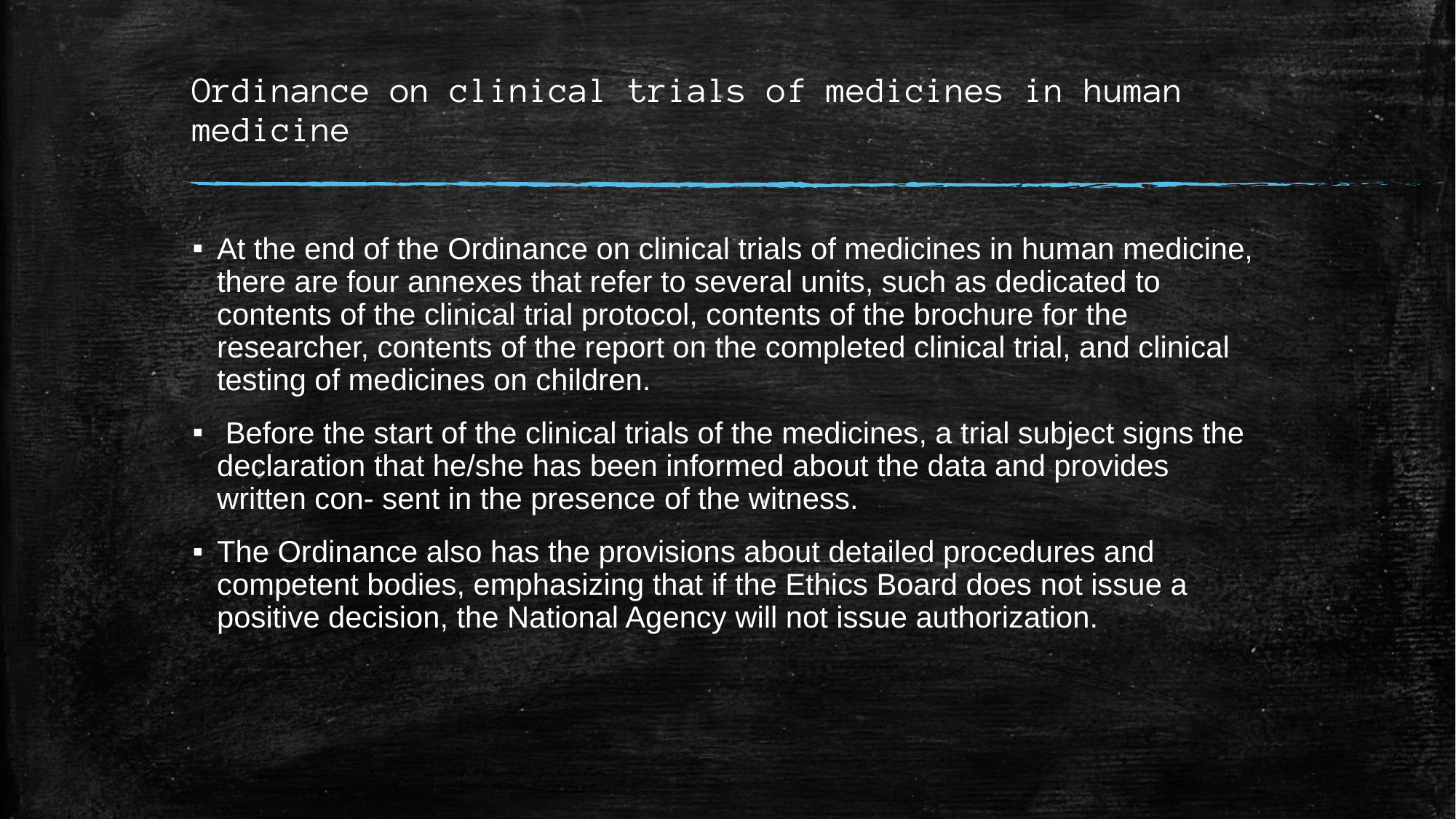

# Ordinance on clinical trials of medicines in human medicine
At the end of the Ordinance on clinical trials of medicines in human medicine, there are four annexes that refer to several units, such as dedicated to contents of the clinical trial protocol, contents of the brochure for the researcher, contents of the report on the completed clinical trial, and clinical testing of medicines on children.
 Before the start of the clinical trials of the medicines, a trial subject signs the declaration that he/she has been informed about the data and provides written con- sent in the presence of the witness.
The Ordinance also has the provisions about detailed procedures and competent bodies, emphasizing that if the Ethics Board does not issue a positive decision, the National Agency will not issue authorization.